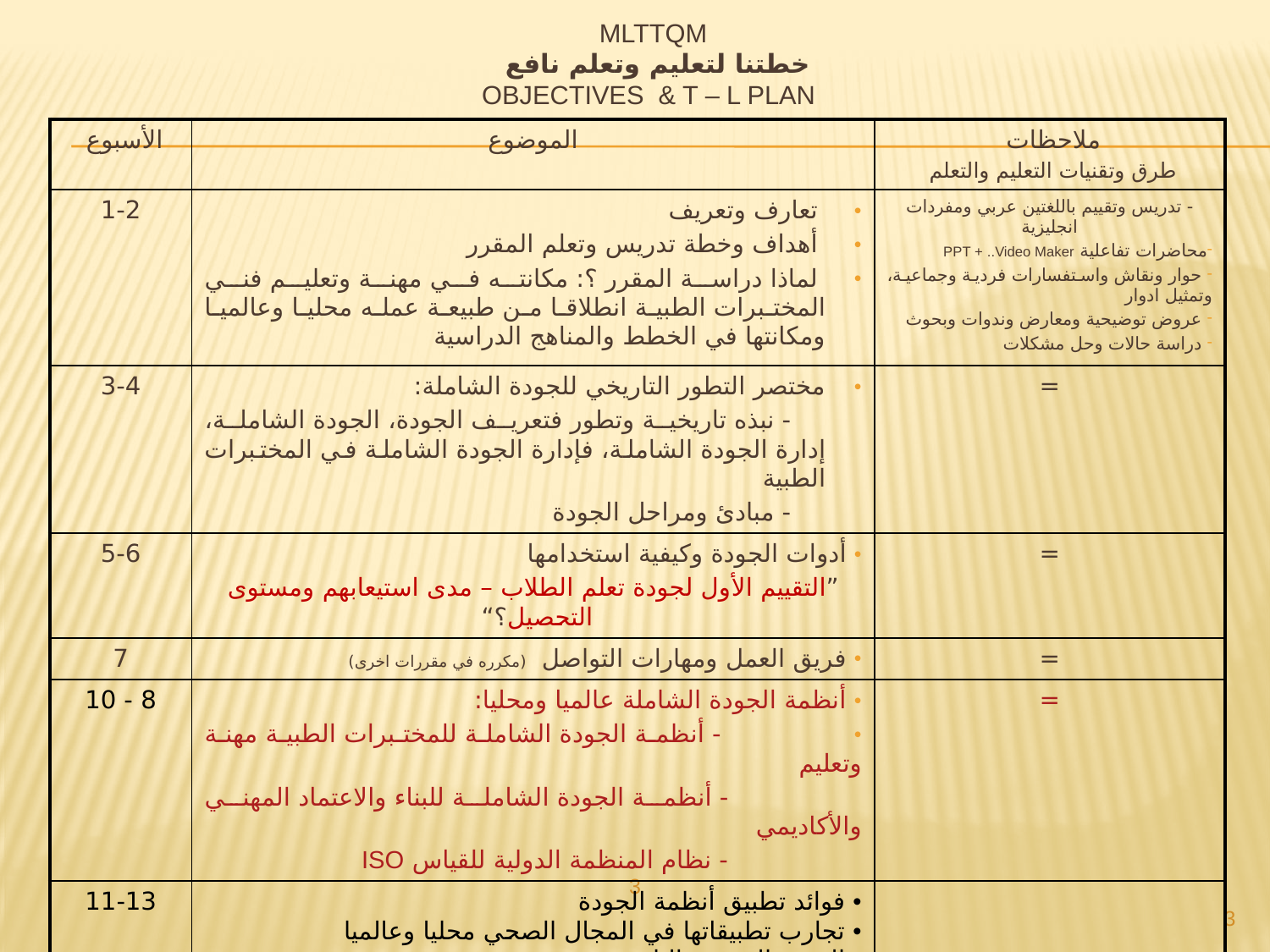

# MLTTQM خطتنا لتعليم وتعلم نافع Objectives  & T – L Plan
| الأسبوع | الموضوع | ملاحظات طرق وتقنيات التعليم والتعلم |
| --- | --- | --- |
| 1-2 | تعارف وتعريف أهداف وخطة تدريس وتعلم المقرر لماذا دراسة المقرر ؟: مكانته في مهنة وتعليم فني المختبرات الطبية انطلاقا من طبيعة عمله محليا وعالميا ومكانتها في الخطط والمناهج الدراسية | - تدريس وتقييم باللغتين عربي ومفردات انجليزية محاضرات تفاعلية PPT + ..Video Maker حوار ونقاش واستفسارات فردية وجماعية، وتمثيل ادوار عروض توضيحية ومعارض وندوات وبحوث دراسة حالات وحل مشكلات |
| 3-4 | مختصر التطور التاريخي للجودة الشاملة: - نبذه تاريخية وتطور فتعريف الجودة، الجودة الشاملة، إدارة الجودة الشاملة، فإدارة الجودة الشاملة في المختبرات الطبية - مبادئ ومراحل الجودة | = |
| 5-6 | أدوات الجودة وكيفية استخدامها ”التقييم الأول لجودة تعلم الطلاب – مدى استيعابهم ومستوى التحصيل؟“ | = |
| 7 | فريق العمل ومهارات التواصل (مكرره في مقررات اخرى) | = |
| 8 - 10 | أنظمة الجودة الشاملة عالميا ومحليا: - أنظمة الجودة الشاملة للمختبرات الطبية مهنة وتعليم - أنظمة الجودة الشاملة للبناء والاعتماد المهني والأكاديمي - نظام المنظمة الدولية للقياس ISO | = |
| 11-13 | فوائد تطبيق أنظمة الجودة تجارب تطبيقاتها في المجال الصحي محليا وعالميا التقييم الشهري الثاني |  |
| 14-16 | مراجعة عامة - فالتقييم الفصلي النهائي |  |
3
3